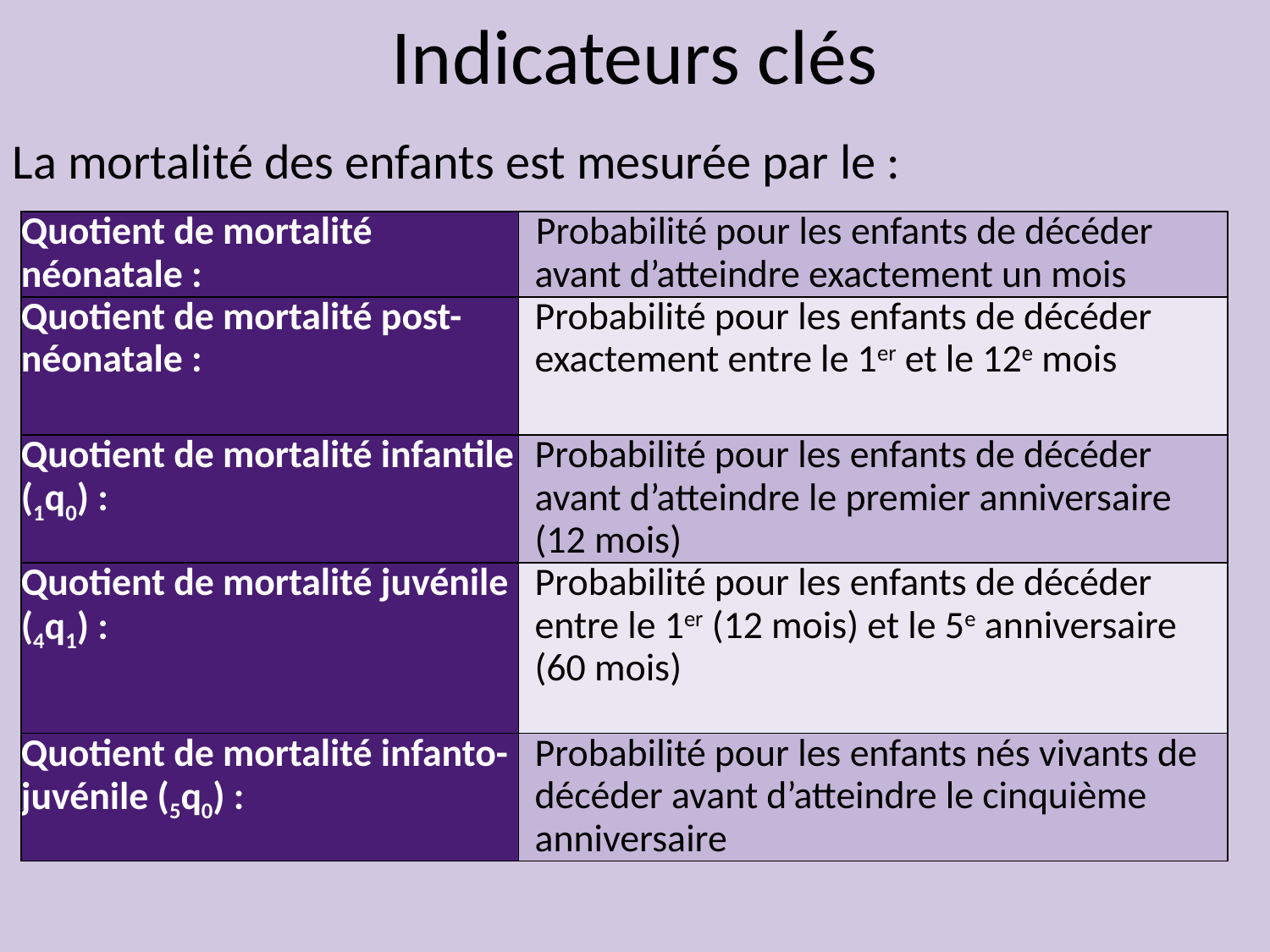

Indicateurs clés
La mortalité des enfants est mesurée par le :
| Quotient de mortalité néonatale : | Probabilité pour les enfants de décéder avant d’atteindre exactement un mois |
| --- | --- |
| Quotient de mortalité post-néonatale : | Probabilité pour les enfants de décéder exactement entre le 1er et le 12e mois |
| Quotient de mortalité infantile (1q0) : | Probabilité pour les enfants de décéder avant d’atteindre le premier anniversaire (12 mois) |
| Quotient de mortalité juvénile (4q1) : | Probabilité pour les enfants de décéder entre le 1er (12 mois) et le 5e anniversaire (60 mois) |
| Quotient de mortalité infanto-juvénile (5q0) : | Probabilité pour les enfants nés vivants de décéder avant d’atteindre le cinquième anniversaire |